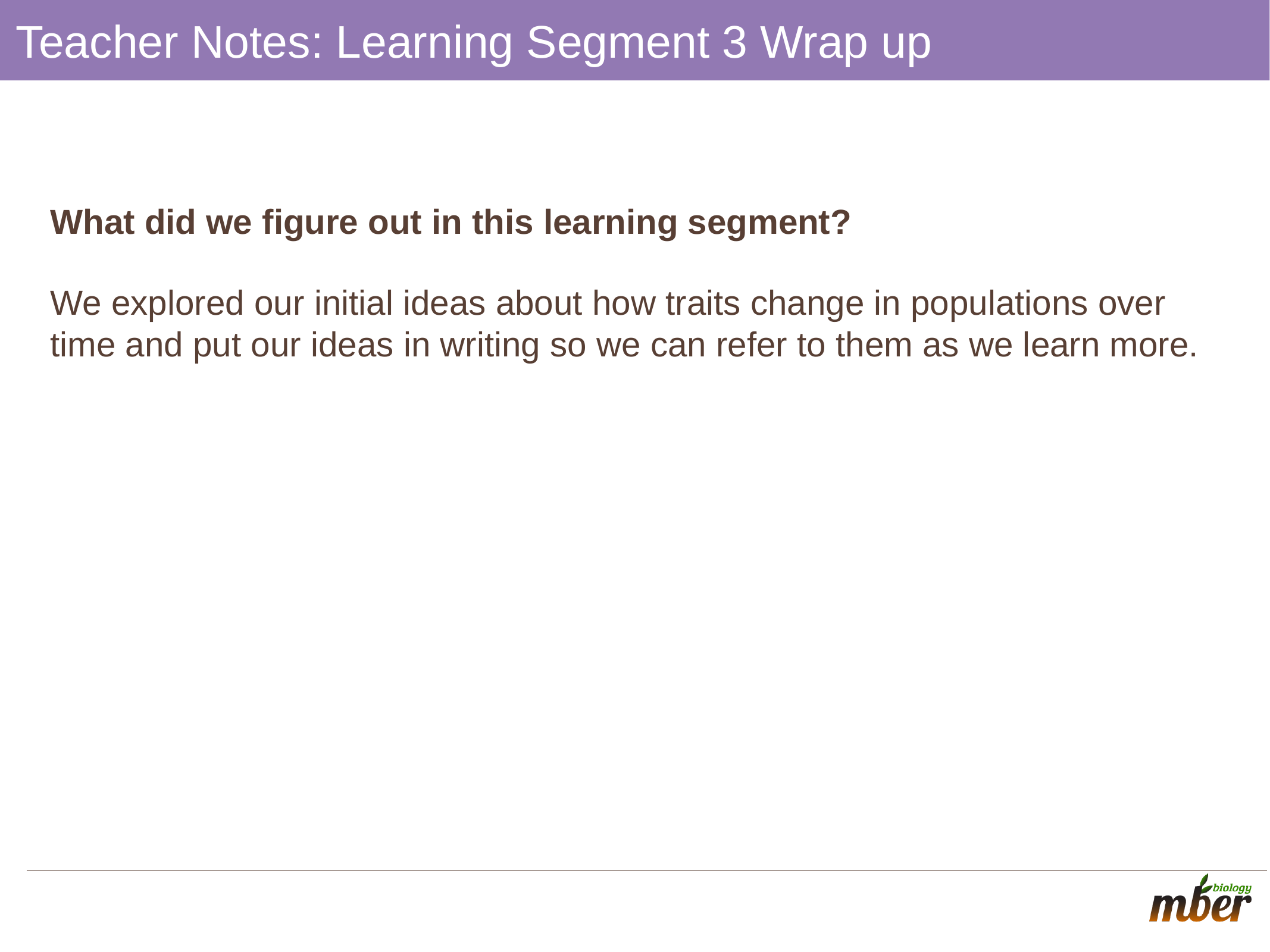

# Teacher Notes: Learning Segment 3 Wrap up
What did we figure out in this learning segment?
We explored our initial ideas about how traits change in populations over time and put our ideas in writing so we can refer to them as we learn more.